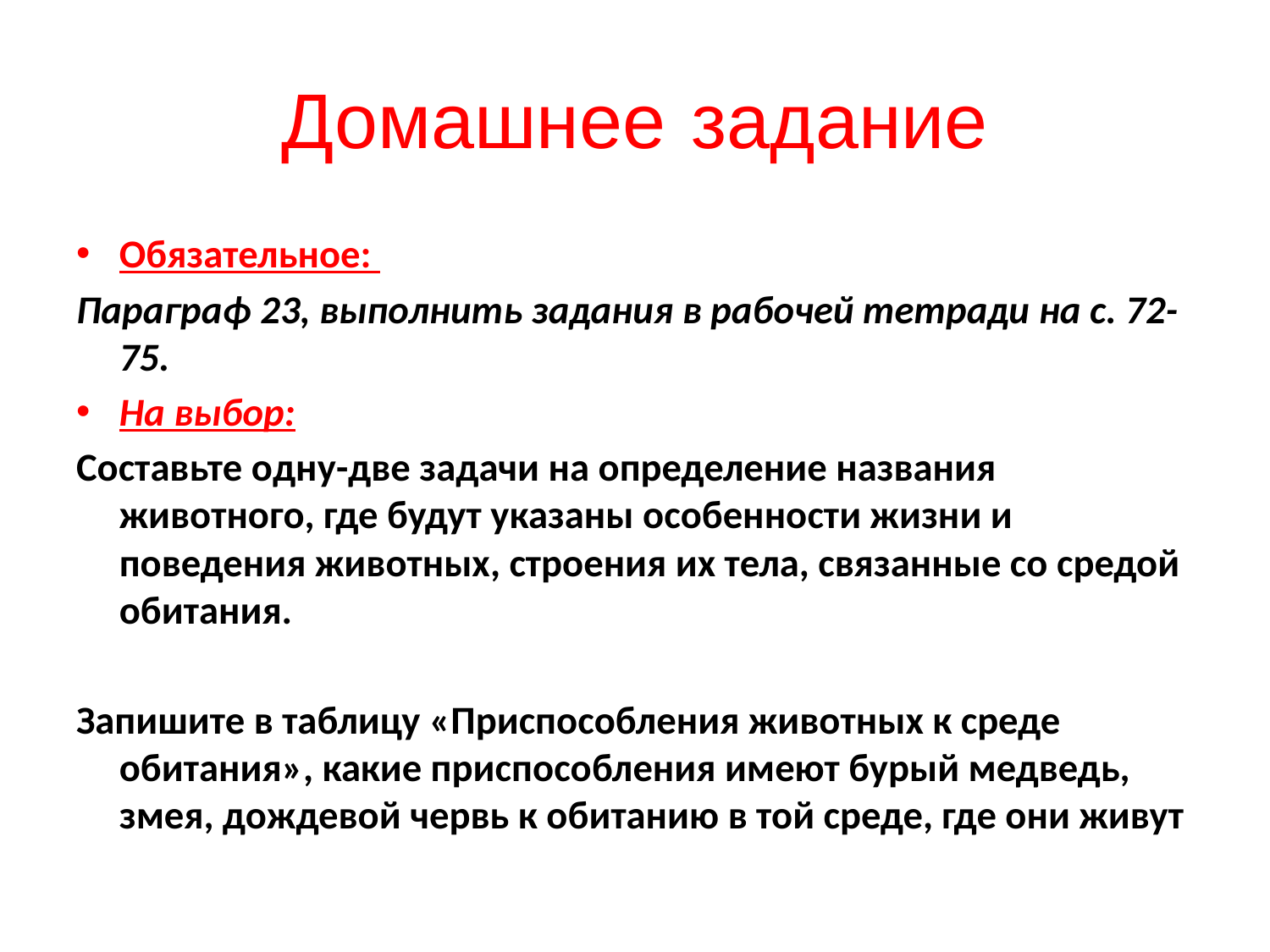

# Домашнее задание
Обязательное:
Параграф 23, выполнить задания в рабочей тетради на с. 72-75.
На выбор:
Составьте одну-две задачи на определение названия животного, где будут указаны особенности жизни и поведения животных, строения их тела, связанные со средой обитания.

Запишите в таблицу «Приспособления животных к среде обитания», какие приспособления имеют бурый медведь, змея, дождевой червь к обитанию в той среде, где они живут